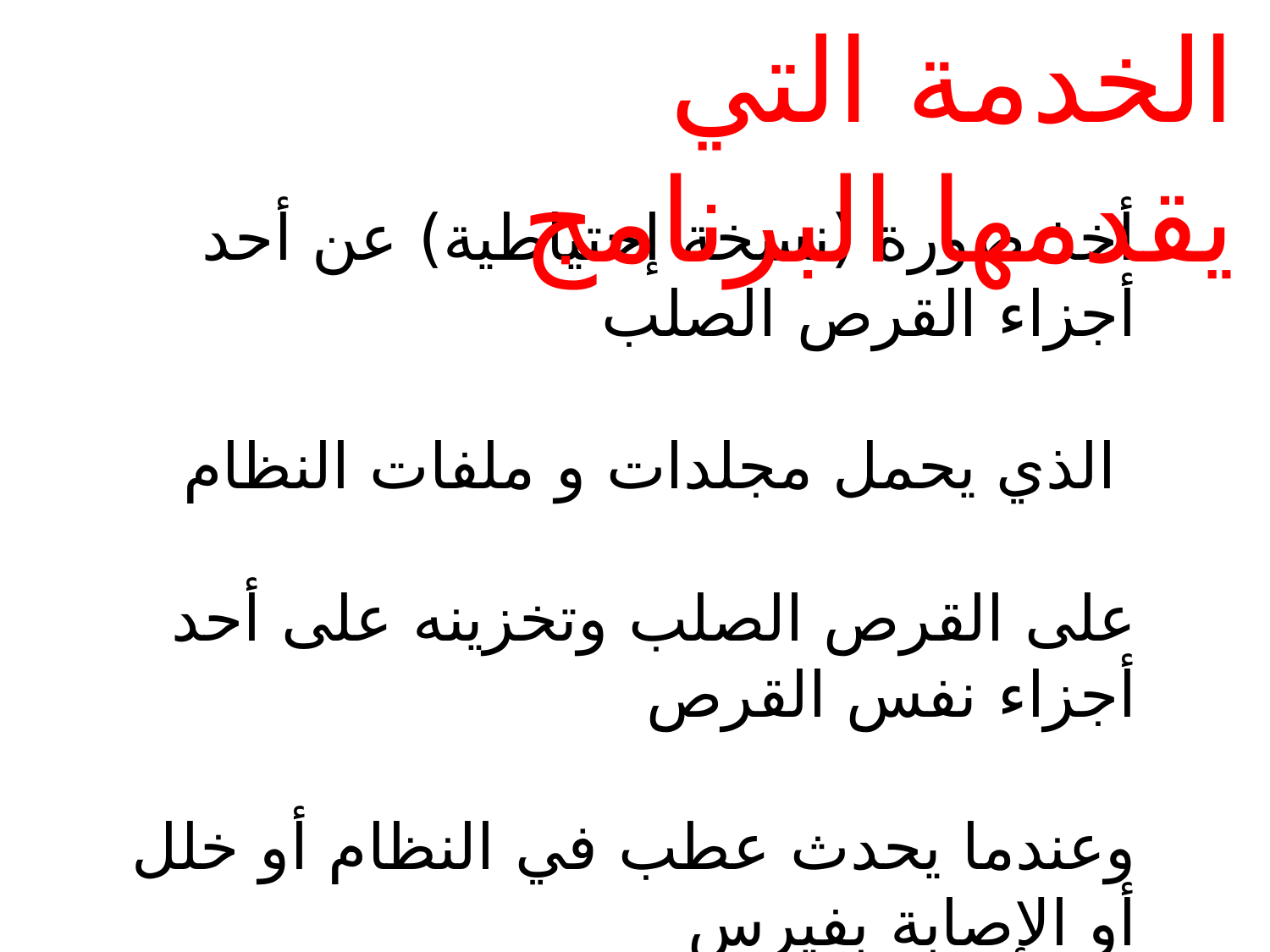

الخدمة التي يقدمها البرنامج
أخذ صورة (نسخة إحتياطية) عن أحد أجزاء القرص الصلب

 الذي يحمل مجلدات و ملفات النظام

على القرص الصلب وتخزينه على أحد أجزاء نفس القرص

وعندما يحدث عطب في النظام أو خلل أو الإصابة بفيرس

يمكنك أن تسترجع هذه النسخة في وقت قصير وبسهولة